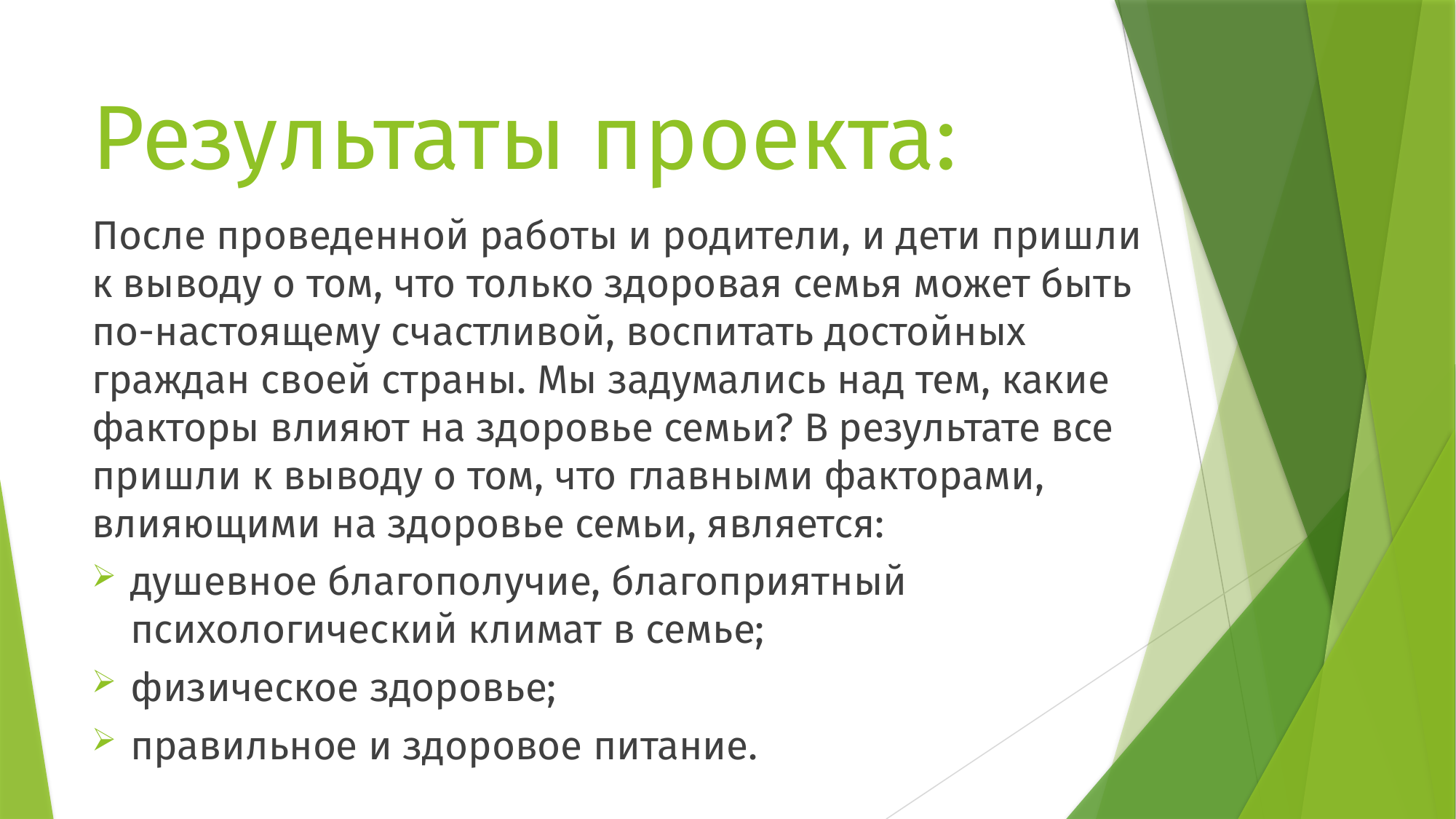

# Результаты проекта:
После проведенной работы и родители, и дети пришли к выводу о том, что только здоровая семья может быть по-настоящему счастливой, воспитать достойных граждан своей страны. Мы задумались над тем, какие факторы влияют на здоровье семьи? В результате все пришли к выводу о том, что главными факторами, влияющими на здоровье семьи, является:
душевное благополучие, благоприятный психологический климат в семье;
физическое здоровье;
правильное и здоровое питание.